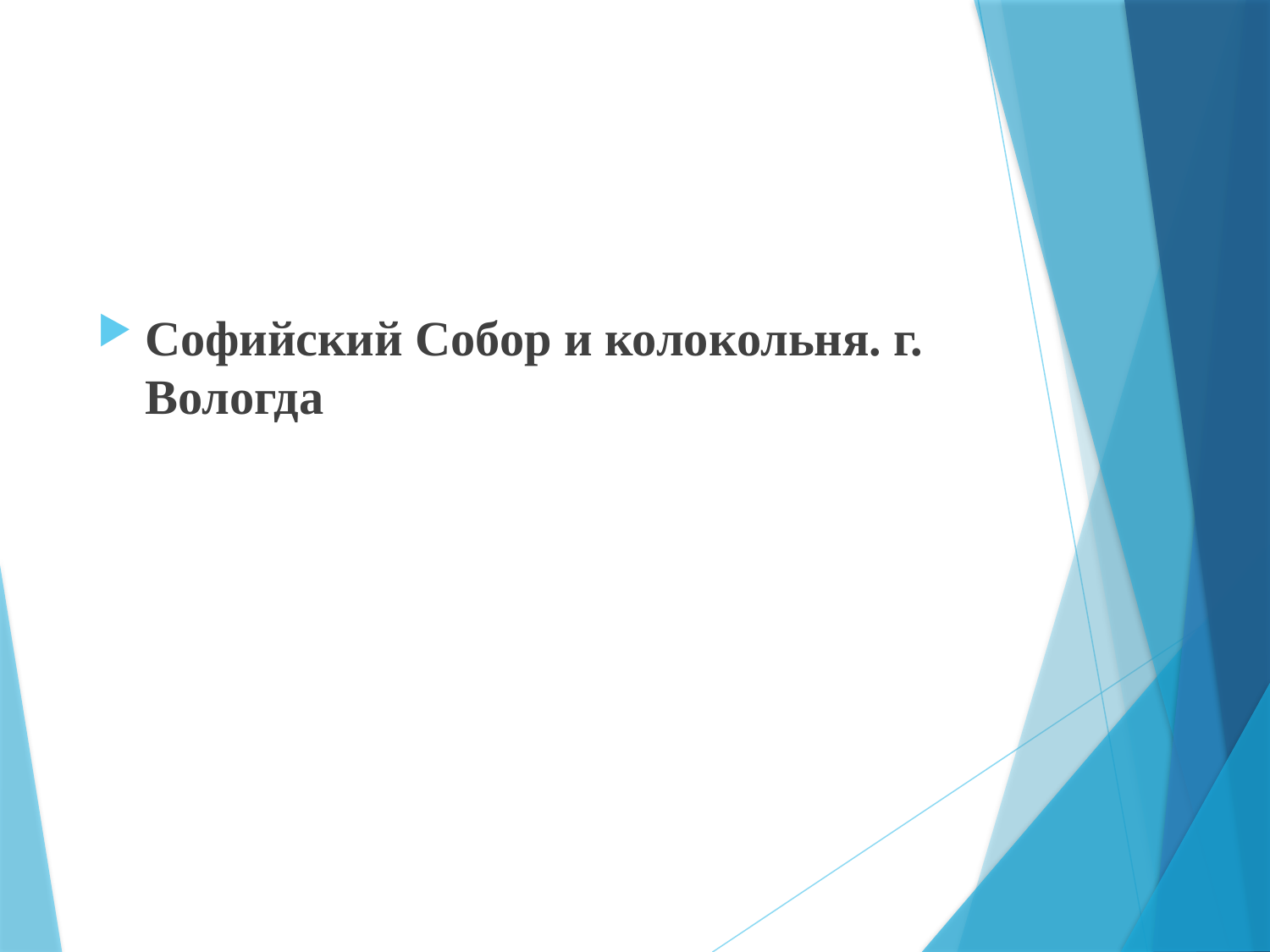

#
Софийский Собор и колокольня. г. Вологда